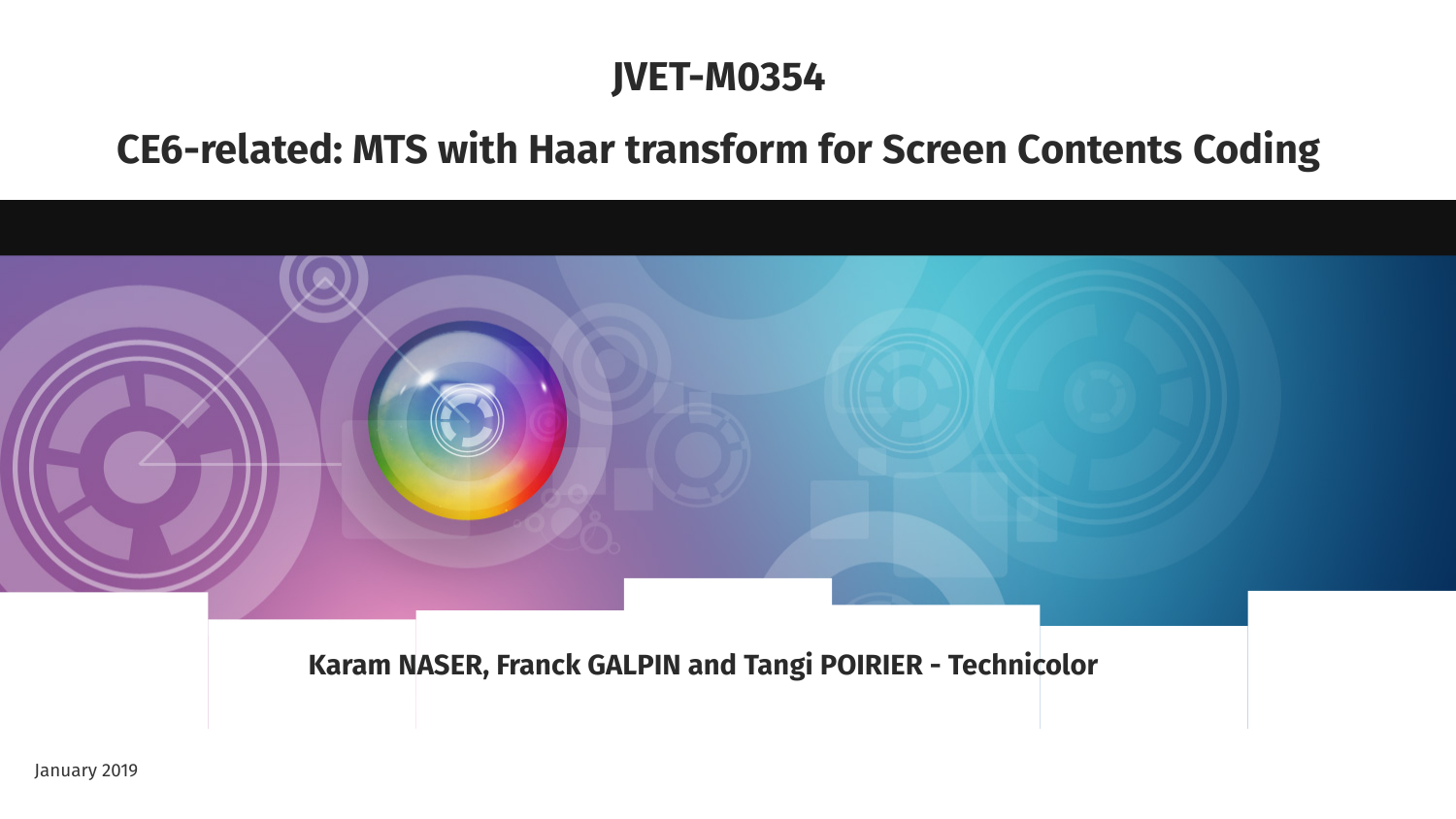

# JVET-M0354 CE6-related: MTS with Haar transform for Screen Contents Coding
Karam NASER, Franck GALPIN and Tangi POIRIER - Technicolor
January 2019